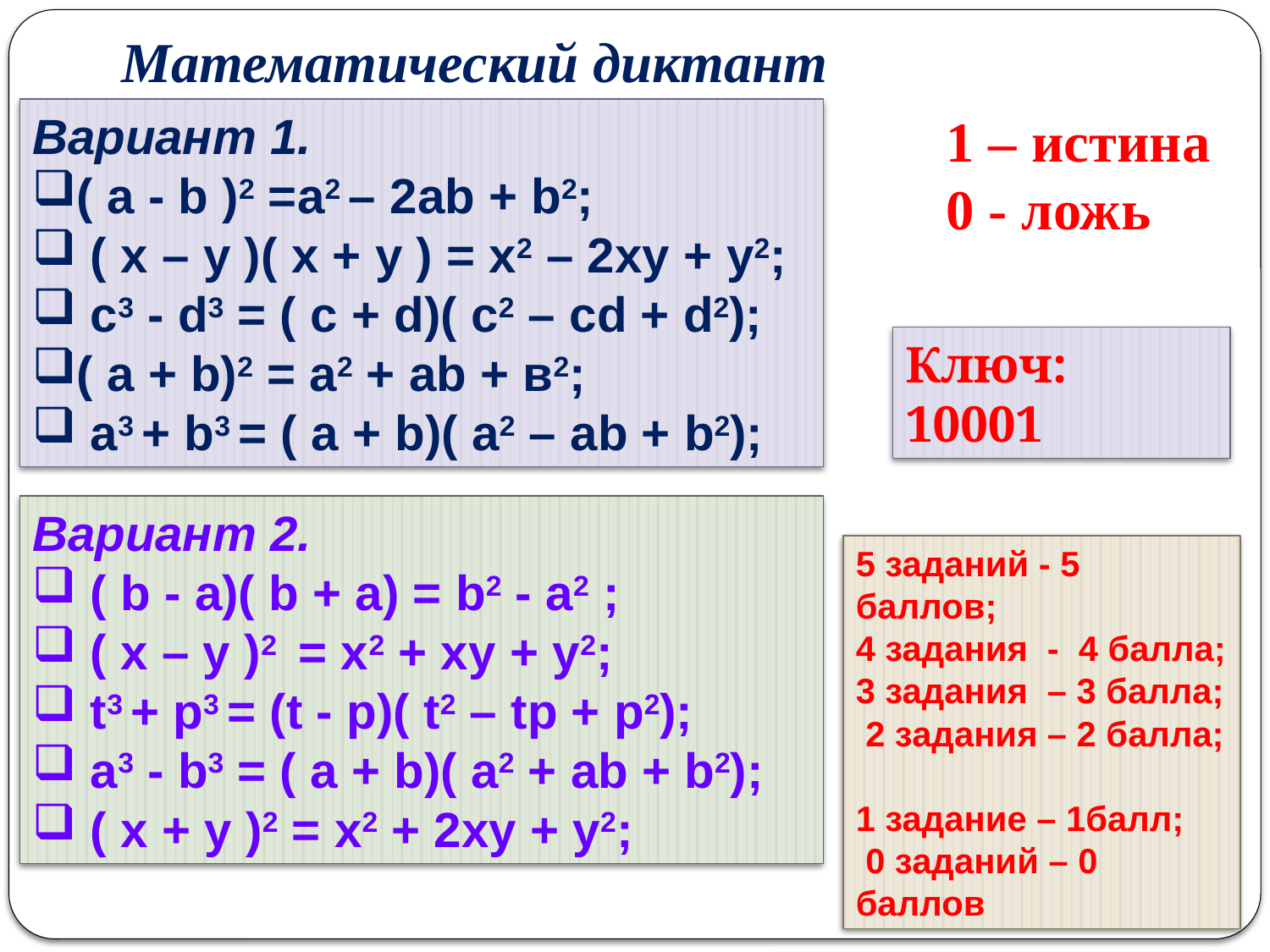

Математический диктант
Вариант 1.
( a - b )2 =a2 – 2ab + b2;
 ( x – y )( x + y ) = x2 – 2xy + y2;
 c3 - d3 = ( c + d)( c2 – cd + d2);
( а + b)2 = а2 + аb + в2;
 а3 + b3 = ( а + b)( а2 – аb + b2);
1 – истина
0 - ложь
Ключ: 10001
Вариант 2.
 ( b - a)( b + a) = b2 - a2 ;
 ( х – у )2  = х2 + ху + у2;
 t3 + p3 = (t - p)( t2 – tp + p2);
 а3 - b3 = ( а + b)( а2 + аb + b2);
 ( x + y )2 = x2 + 2xy + y2;
5 заданий - 5 баллов;
4 задания  -  4 балла;
3 задания  – 3 балла;
 2 задания – 2 балла;
1 задание – 1балл;
 0 заданий – 0 баллов